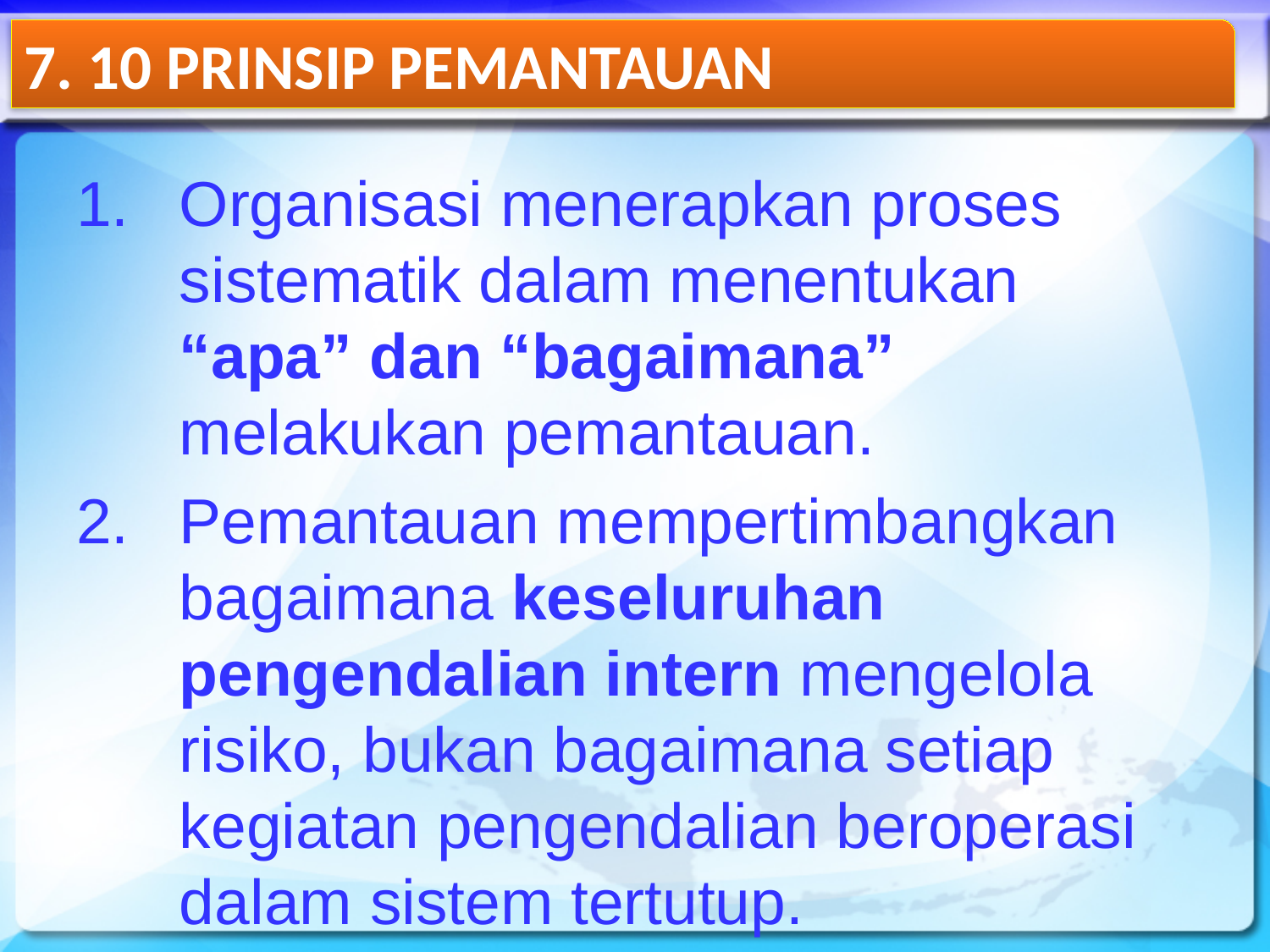

7. 10 PRINSIP PEMANTAUAN
Organisasi menerapkan proses sistematik dalam menentukan “apa” dan “bagaimana” melakukan pemantauan.
Pemantauan mempertimbangkan bagaimana keseluruhan pengendalian intern mengelola risiko, bukan bagaimana setiap kegiatan pengendalian beroperasi dalam sistem tertutup.